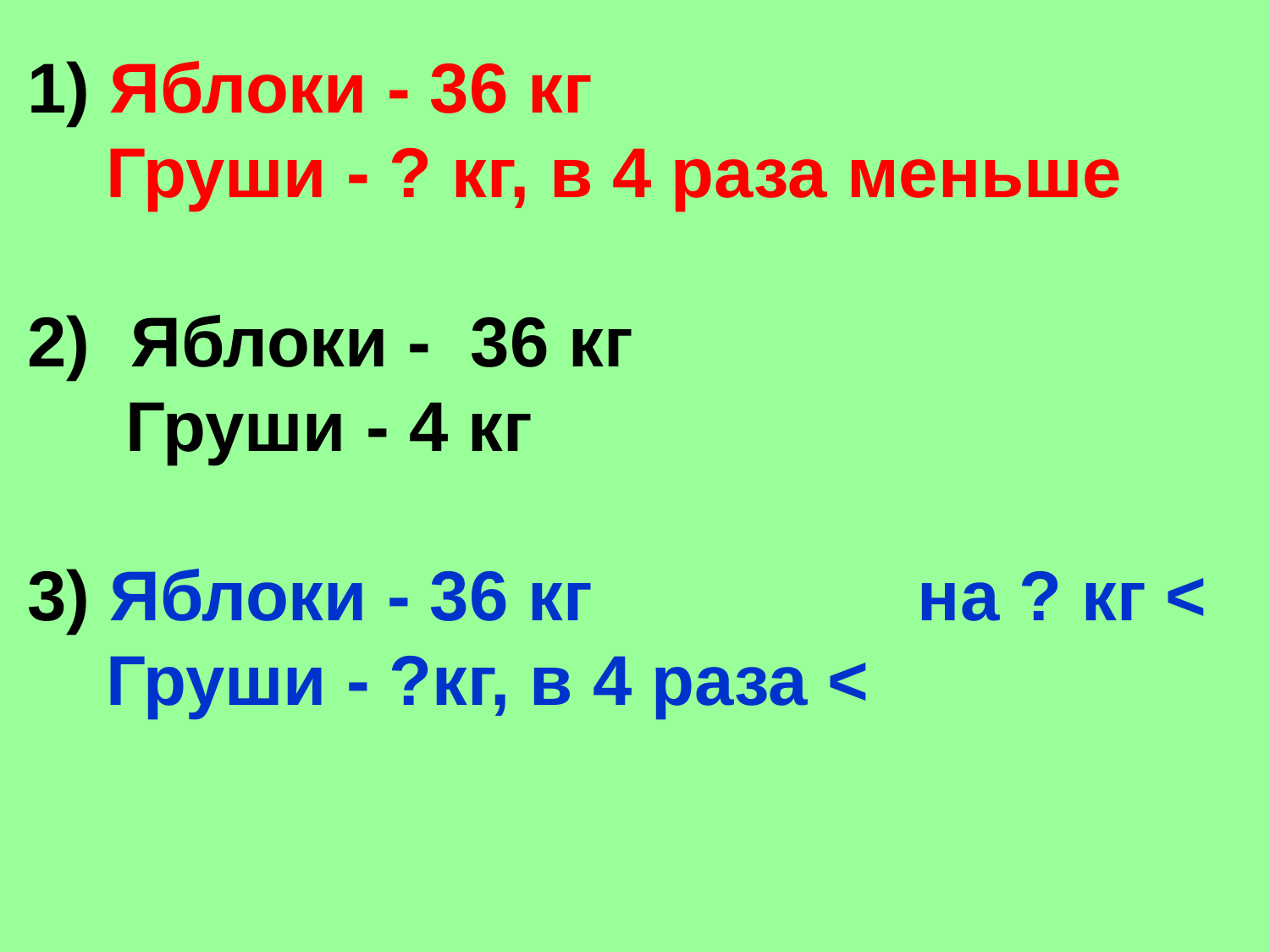

1) Яблоки - 36 кг
    Груши - ? кг, в 4 раза меньше

Яблоки -  36 кг
     Груши - 4 кг

3) Яблоки - 36 кг	             на ? кг <
    Груши - ?кг, в 4 раза <